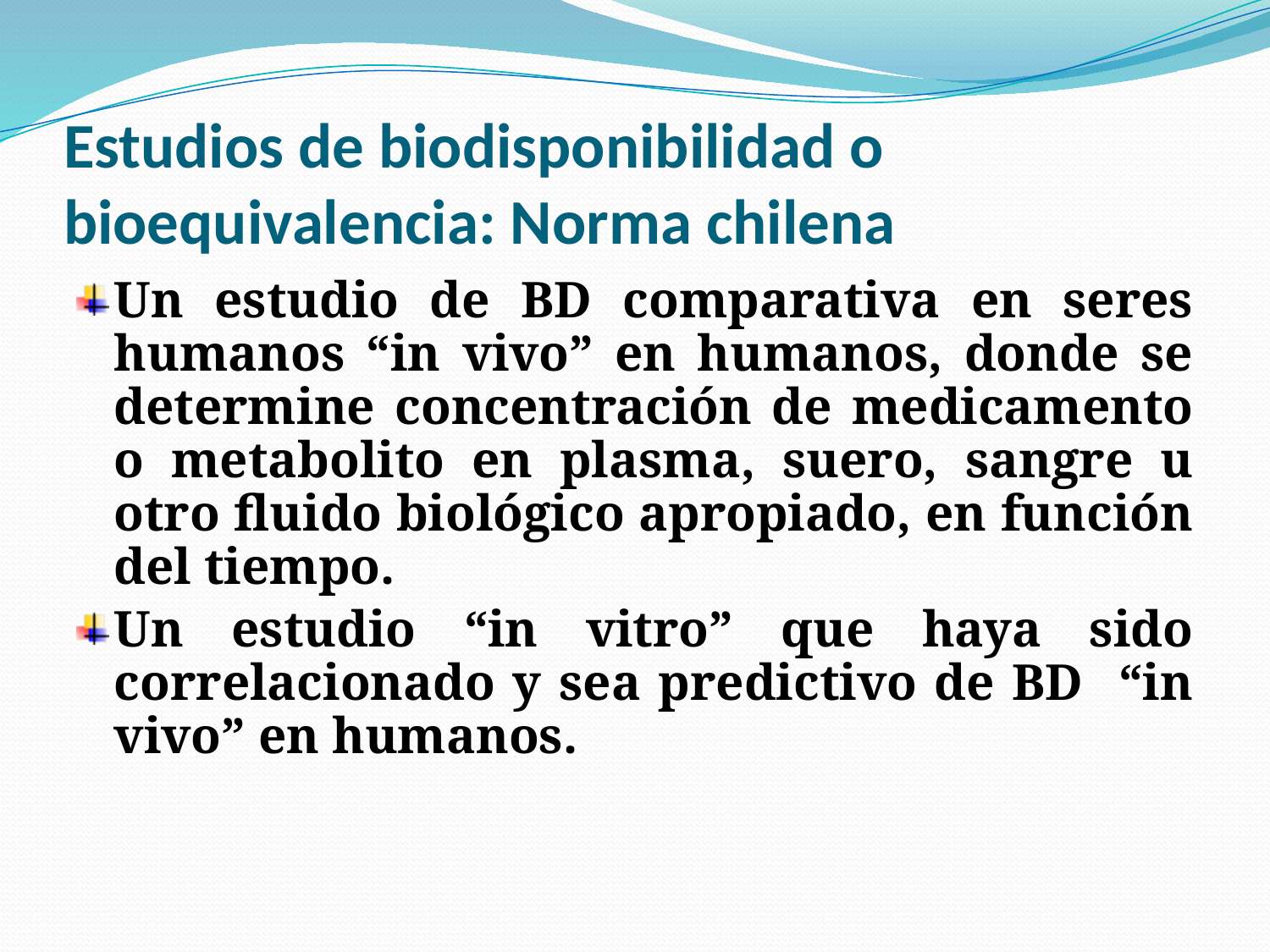

# Estudios de biodisponibilidad o bioequivalencia: Norma chilena
Un estudio de BD comparativa en seres humanos “in vivo” en humanos, donde se determine concentración de medicamento o metabolito en plasma, suero, sangre u otro fluido biológico apropiado, en función del tiempo.
Un estudio “in vitro” que haya sido correlacionado y sea predictivo de BD  “in vivo” en humanos.